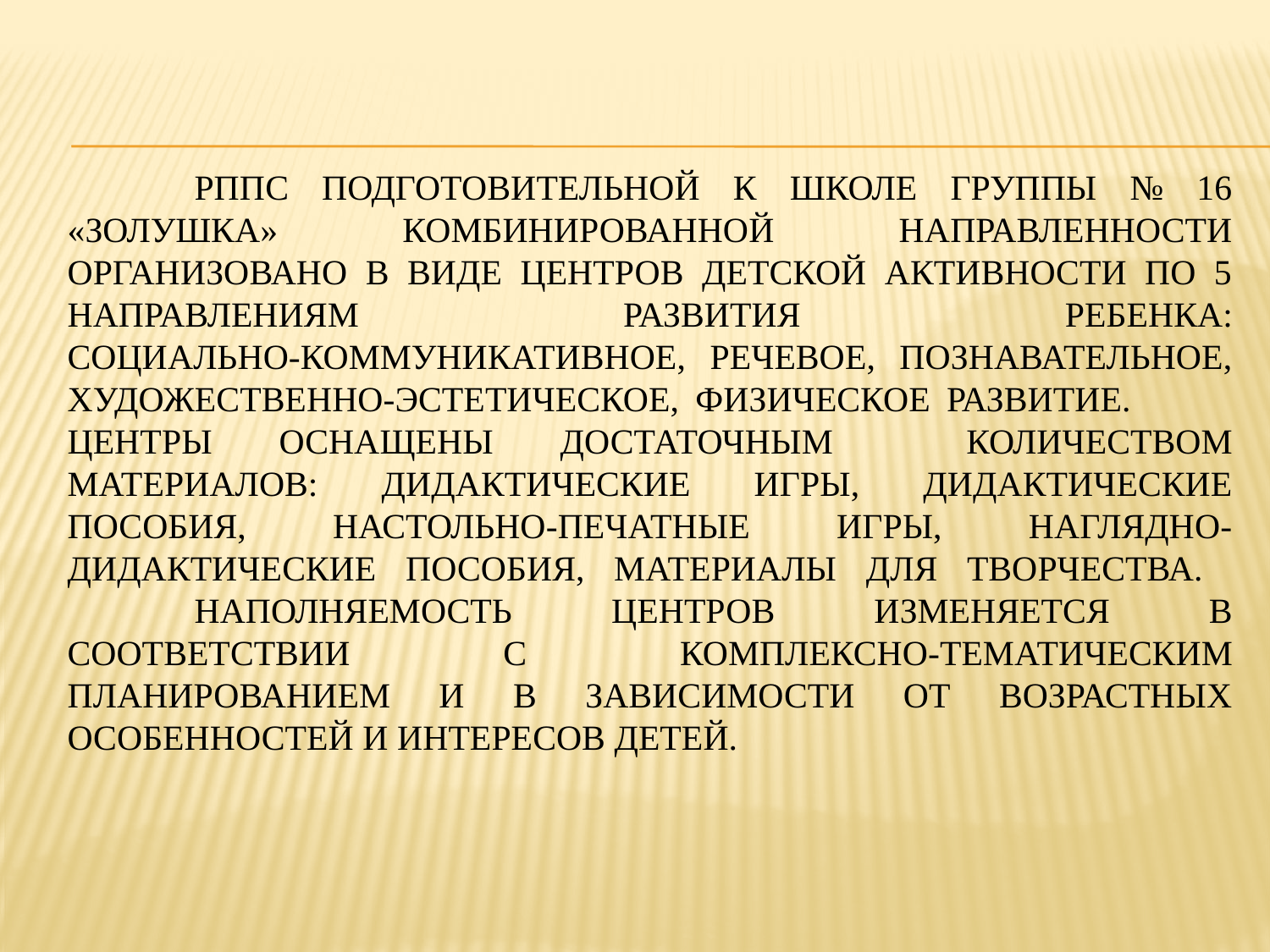

# РППС подготовительной к школе группы № 16 «золушка» комбинированной направленности организовано в виде центров детской активности по 5 направлениям развития ребенка: социально-коммуникативное, речевое, познавательное, художественно-эстетическое, физическое развитие. 	Центры оснащены достаточным  количеством материалов: дидактические игры, дидактические пособия, настольно-печатные игры, наглядно-дидактические пособия, материалы для творчества. Наполняемость центров изменяется в соответствии с комплексно-тематическим планированием и в зависимости от возрастных особенностей и интересов детей.